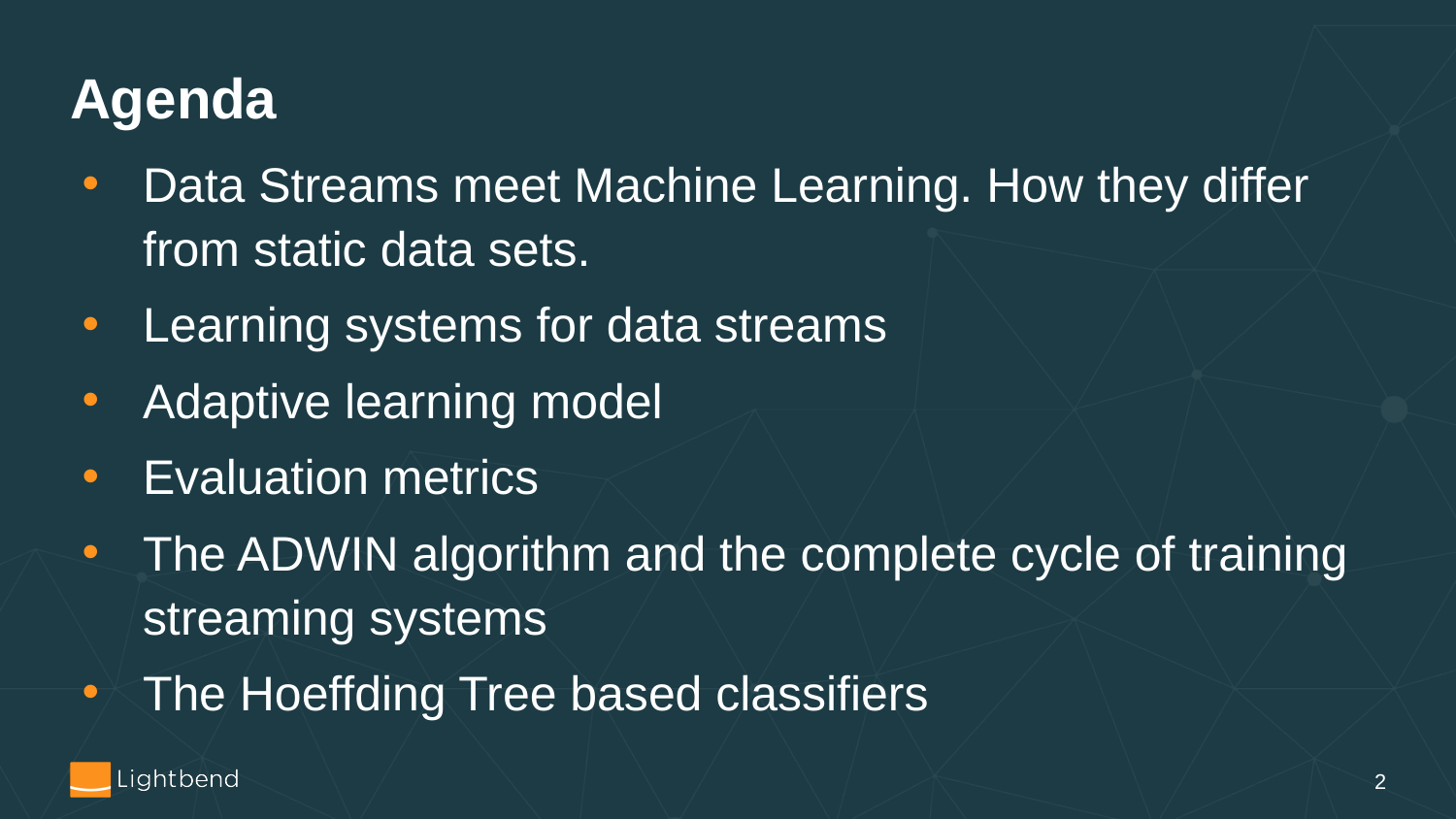

# Agenda
Data Streams meet Machine Learning. How they differ from static data sets.
Learning systems for data streams
Adaptive learning model
Evaluation metrics
The ADWIN algorithm and the complete cycle of training streaming systems
The Hoeffding Tree based classifiers
2